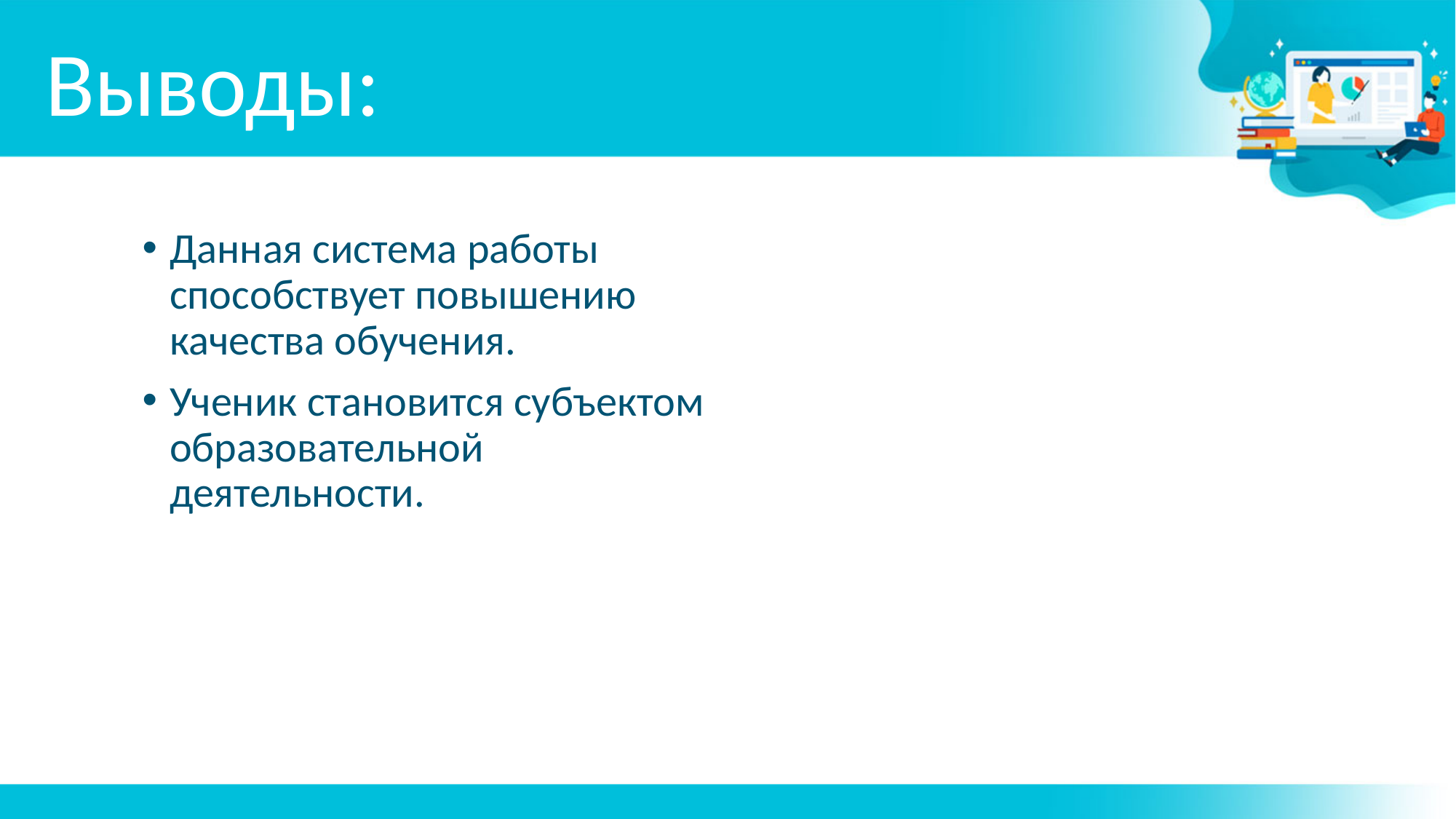

# Выводы:
Данная система работы способствует повышению качества обучения.
Ученик становится субъектом образовательной деятельности.